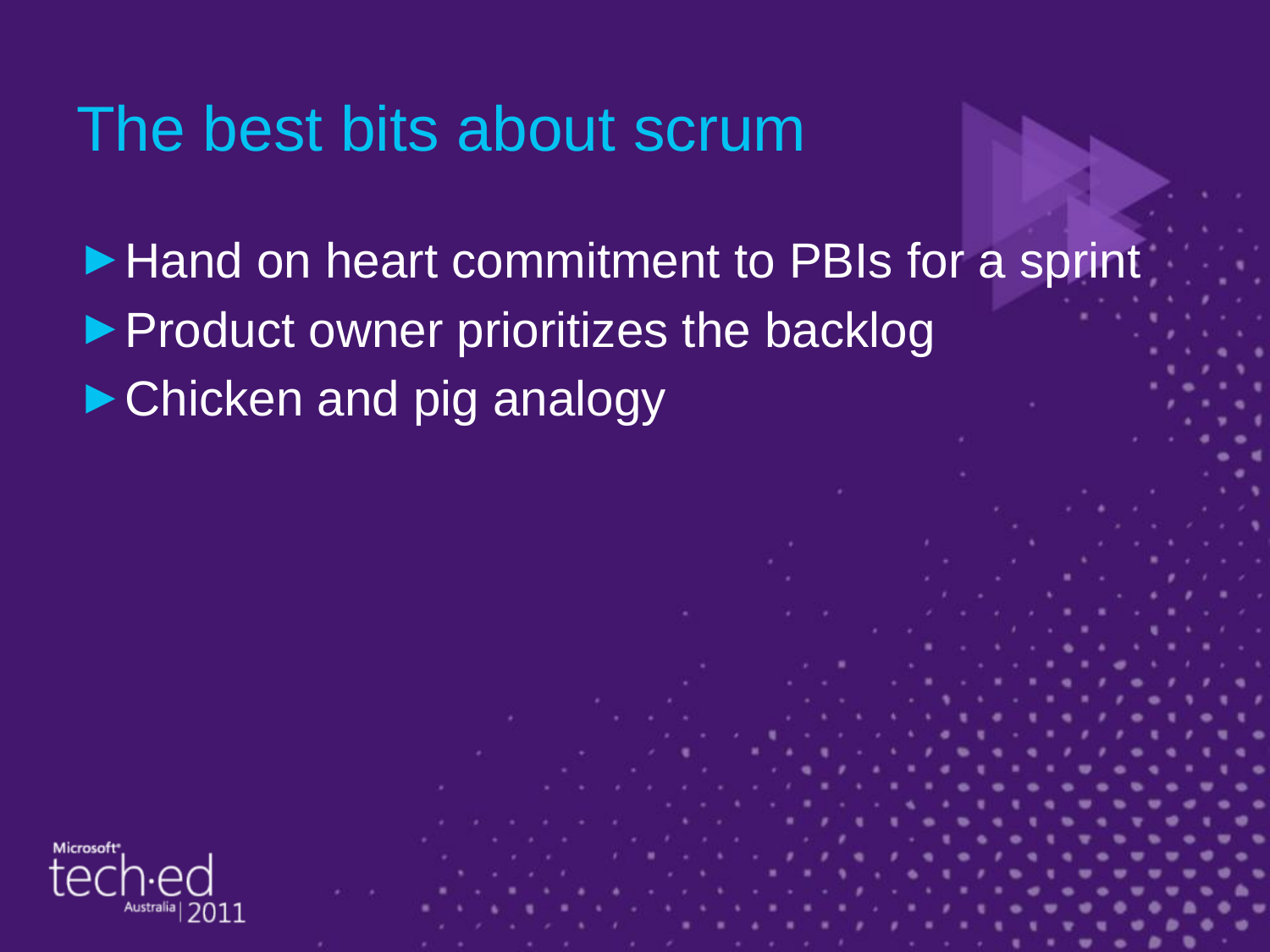

# The best bits about scrum
Hand on heart commitment to PBIs for a sprint
Product owner prioritizes the backlog
Chicken and pig analogy